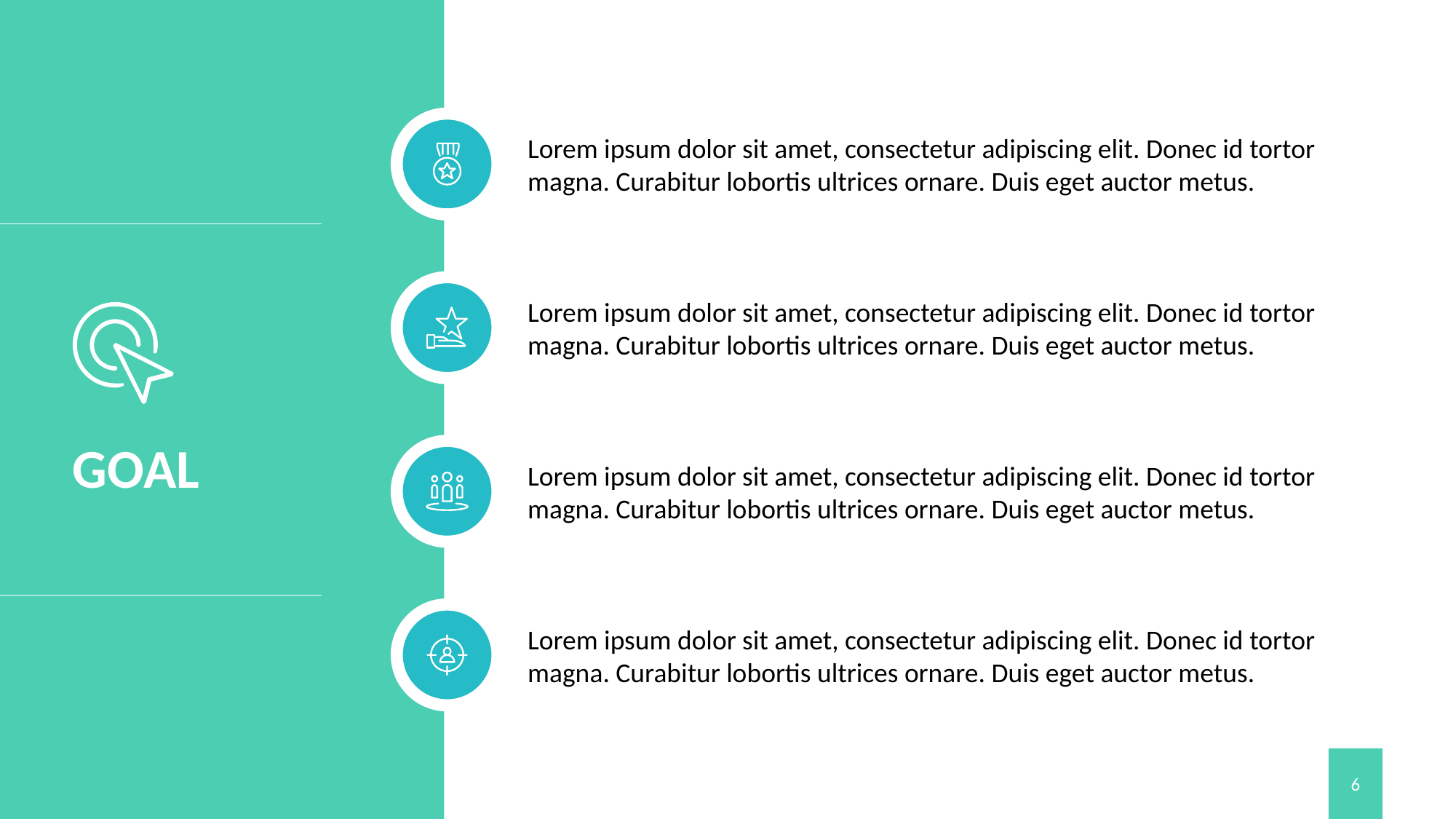

Lorem ipsum dolor sit amet, consectetur adipiscing elit. Donec id tortor magna. Curabitur lobortis ultrices ornare. Duis eget auctor metus.

Lorem ipsum dolor sit amet, consectetur adipiscing elit. Donec id tortor magna. Curabitur lobortis ultrices ornare. Duis eget auctor metus.

Lorem ipsum dolor sit amet, consectetur adipiscing elit. Donec id tortor magna. Curabitur lobortis ultrices ornare. Duis eget auctor metus.

Lorem ipsum dolor sit amet, consectetur adipiscing elit. Donec id tortor magna. Curabitur lobortis ultrices ornare. Duis eget auctor metus.

GOAL
6